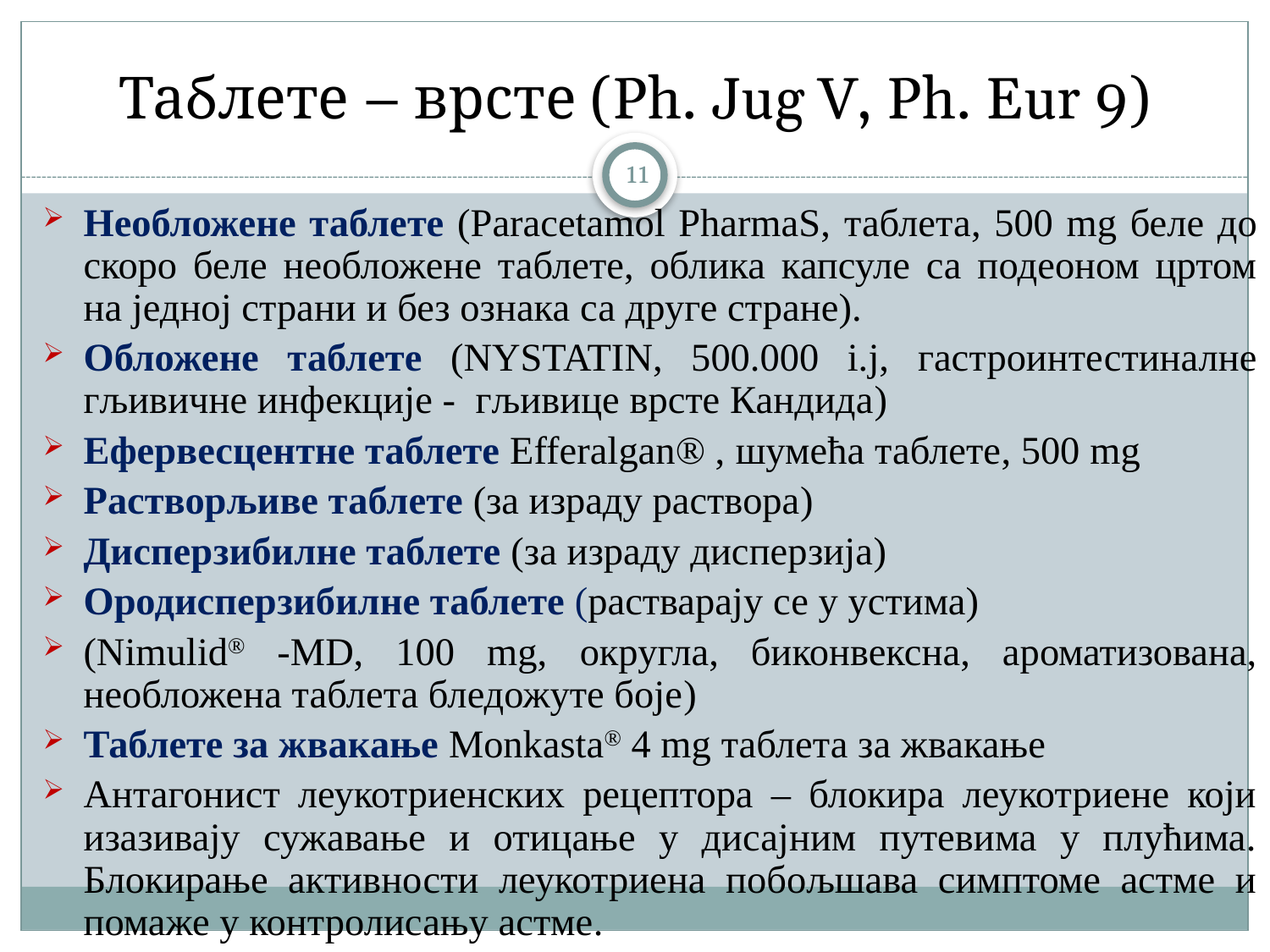

# Таблете – врсте (Ph. Jug V, Ph. Eur 9)
11
Необложене таблете (Paracetamol PharmaS, таблета, 500 mg беле до скоро беле необложене таблете, облика капсуле са подеоном цртом на једној страни и без ознака са друге стране).
Обложене таблете (NYSTATIN, 500.000 i.j, гастроинтестиналне гљивичне инфекције -  гљивице врсте Кандида)
Ефервесцентне таблете Efferalgan® , шумећа таблете, 500 mg
Растворљиве таблете (за израду раствора)
Дисперзибилне таблете (за израду дисперзија)
Ородисперзибилне таблете (растварају се у устима)
(Nimulid® -MD, 100 mg, округла, биконвексна, ароматизована, необложена таблета бледожуте боје)
Таблете за жвакање Monkasta® 4 mg таблета за жвакање
Антагонист леукотриенских рецептора – блокира леукотриене који изазивају сужавање и отицање у дисајним путевима у плућима. Блокирање активности леукотриена побољшава симптоме астме и помаже у контролисању астме.